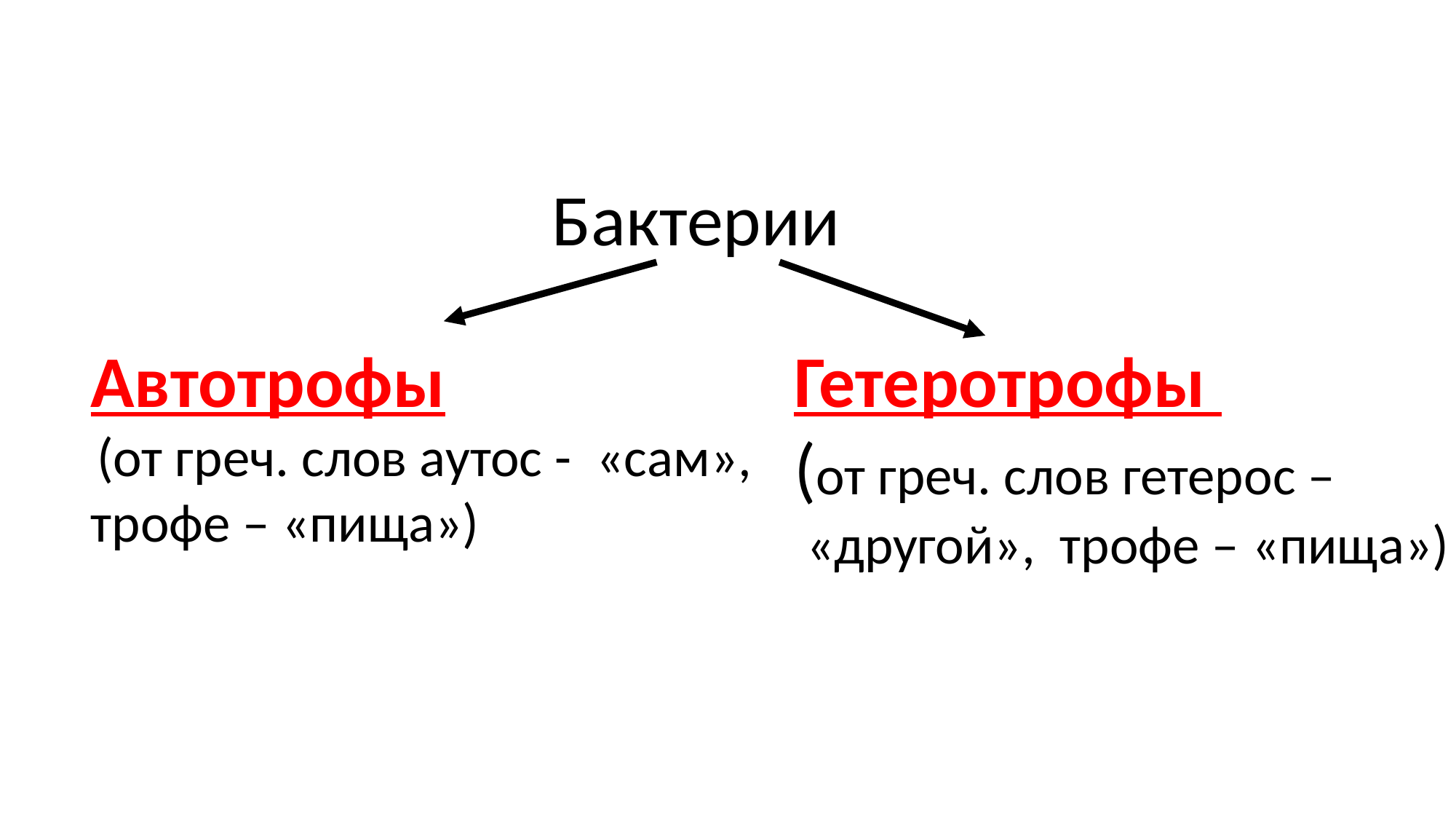

#
                             Бактерии

Автотрофы
 (от греч. слов аутос -  «сам»,  трофе – «пища»)
Гетеротрофы
(от греч. слов гетерос –
 «другой»,  трофе – «пища»)